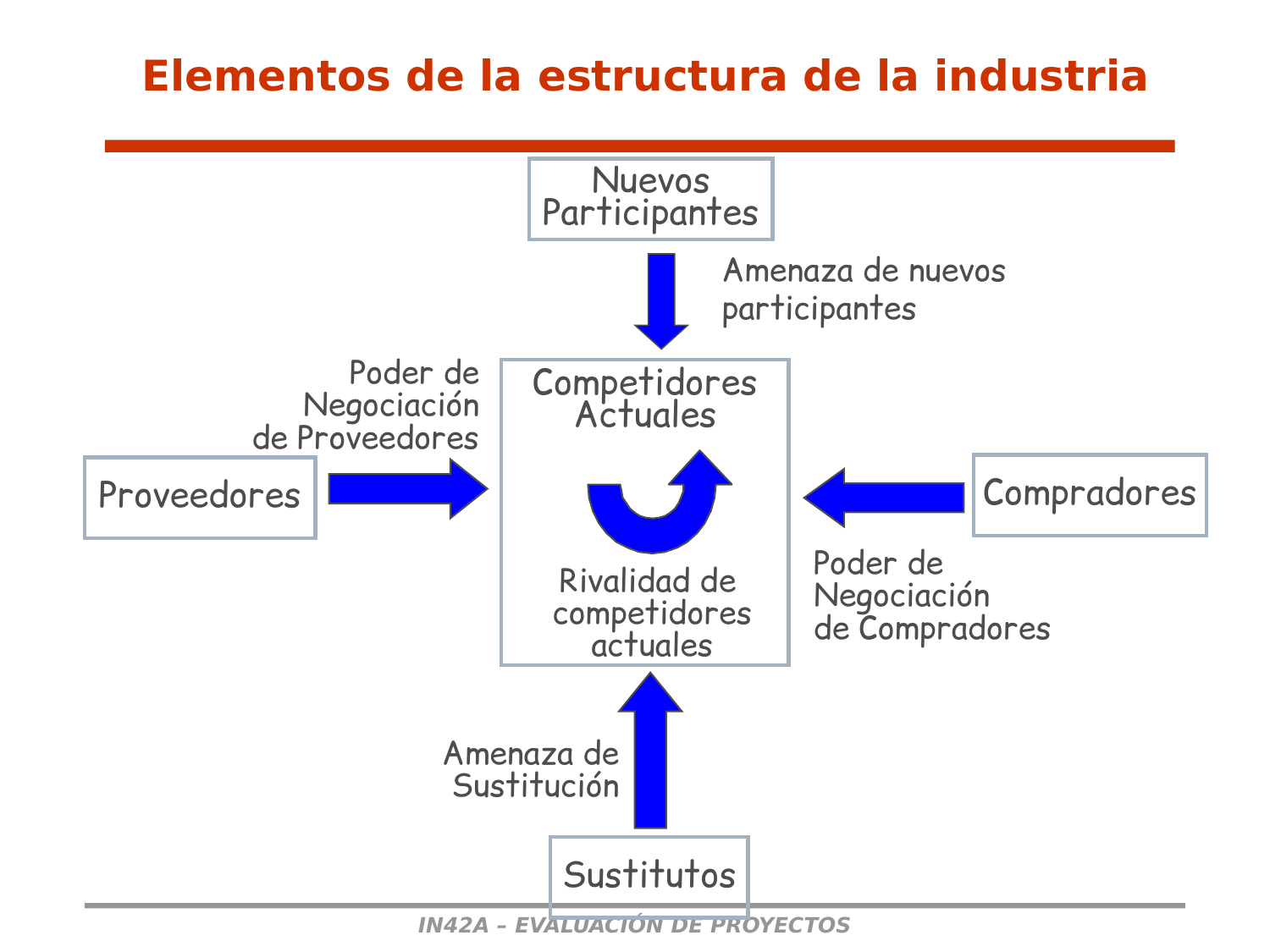

Elementos de la estructura de la industria

Nuevos
Participantes
Amenaza de nuevos participantes

Poder de
Negociación
de Proveedores

Competidores
Actuales

Rivalidad de
competidores
actuales
Compradores
Proveedores

Poder de
Negociación
de Compradores

Amenaza de
Sustitución
Sustitutos
IN42A – EVALUACIÓN DE PROYECTOS